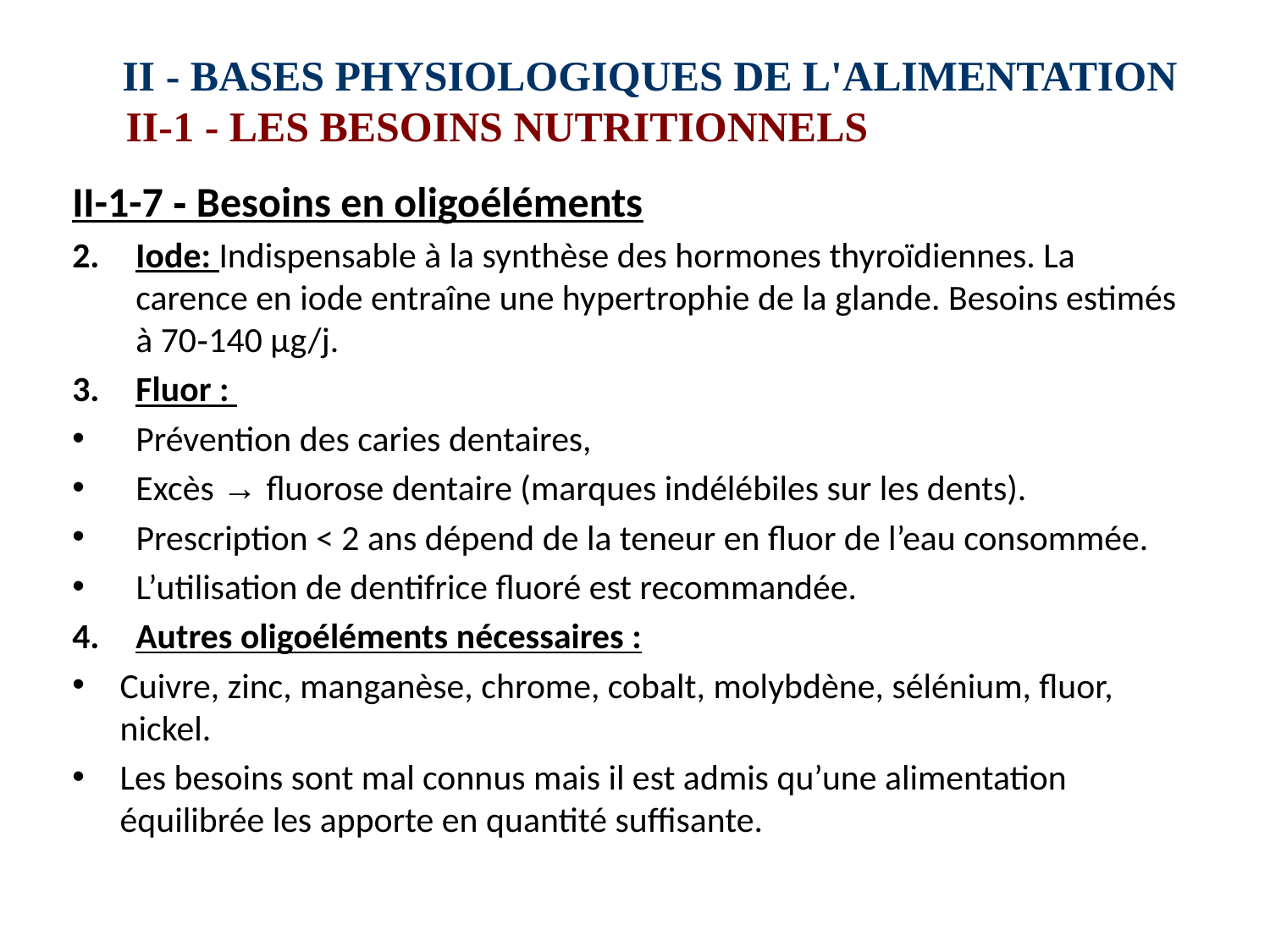

# II ‑ BASES PHYSIOLOGIQUES DE L'ALIMENTATION II-1 ‑ LES BESOINS NUTRITIONNELS
II-1-7 ‑ Besoins en oligoéléments
Iode: Indispensable à la synthèse des hormones thyroïdiennes. La carence en iode entraîne une hypertrophie de la glande. Besoins estimés à 70‑140 µg/j.
Fluor :
Prévention des caries dentaires,
Excès → fluorose dentaire (marques indélébiles sur les dents).
  Prescription < 2 ans dépend de la teneur en fluor de l’eau consommée.
  L’utilisation de dentifrice fluoré est recommandée.
Autres oligoéléments nécessaires :
Cuivre, zinc, manganèse, chrome, cobalt, molybdène, sélénium, fluor, nickel.
Les besoins sont mal connus mais il est admis qu’une alimentation équilibrée les apporte en quantité suffisante.